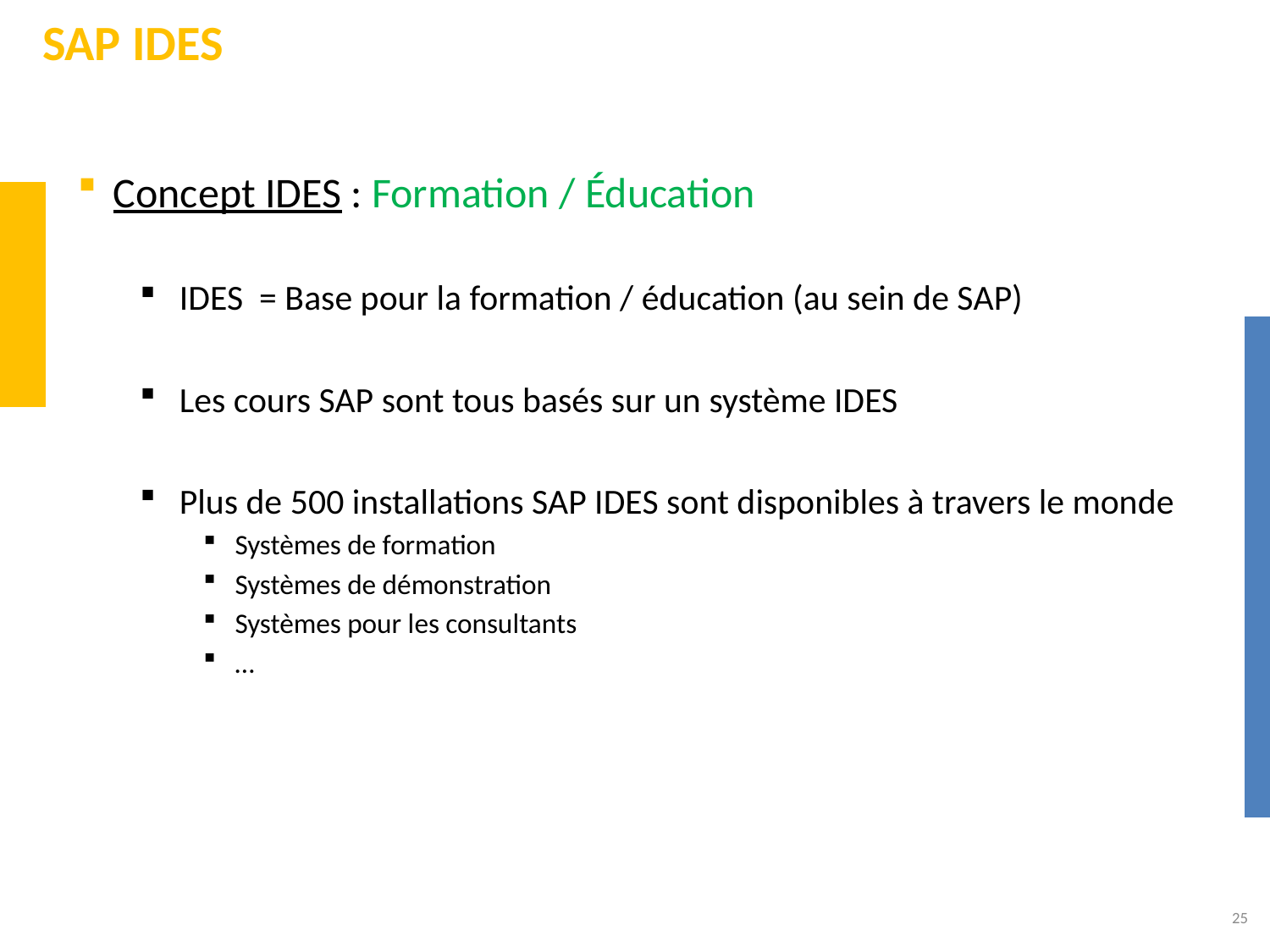

# SAP IDES
Concept IDES : Formation / Éducation

IDES  = Base pour la formation / éducation (au sein de SAP)

Les cours SAP sont tous basés sur un système IDES

Plus de 500 installations SAP IDES sont disponibles à travers le monde
Systèmes de formation
Systèmes de démonstration
Systèmes pour les consultants
…

25